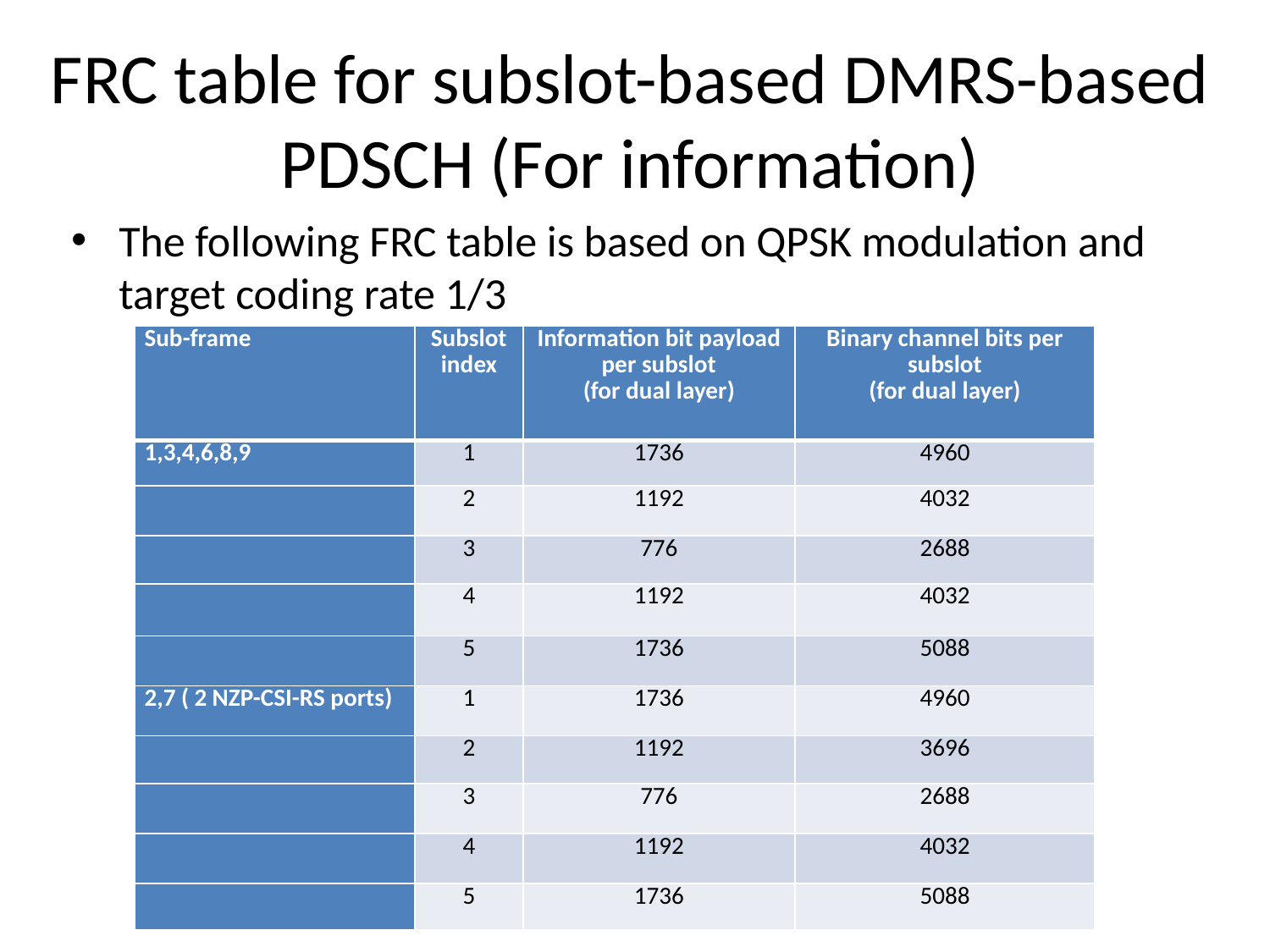

# FRC table for subslot-based DMRS-based PDSCH (For information)
The following FRC table is based on QPSK modulation and target coding rate 1/3

| Sub-frame | Subslot index | Information bit payload per subslot (for dual layer) | Binary channel bits per subslot (for dual layer) |
| --- | --- | --- | --- |
| 1,3,4,6,8,9 | 1 | 1736 | 4960 |
|  | 2 | 1192 | 4032 |
|  | 3 | 776 | 2688 |
|  | 4 | 1192 | 4032 |
|  | 5 | 1736 | 5088 |
| 2,7 ( 2 NZP-CSI-RS ports) | 1 | 1736 | 4960 |
|  | 2 | 1192 | 3696 |
|  | 3 | 776 | 2688 |
|  | 4 | 1192 | 4032 |
|  | 5 | 1736 | 5088 |